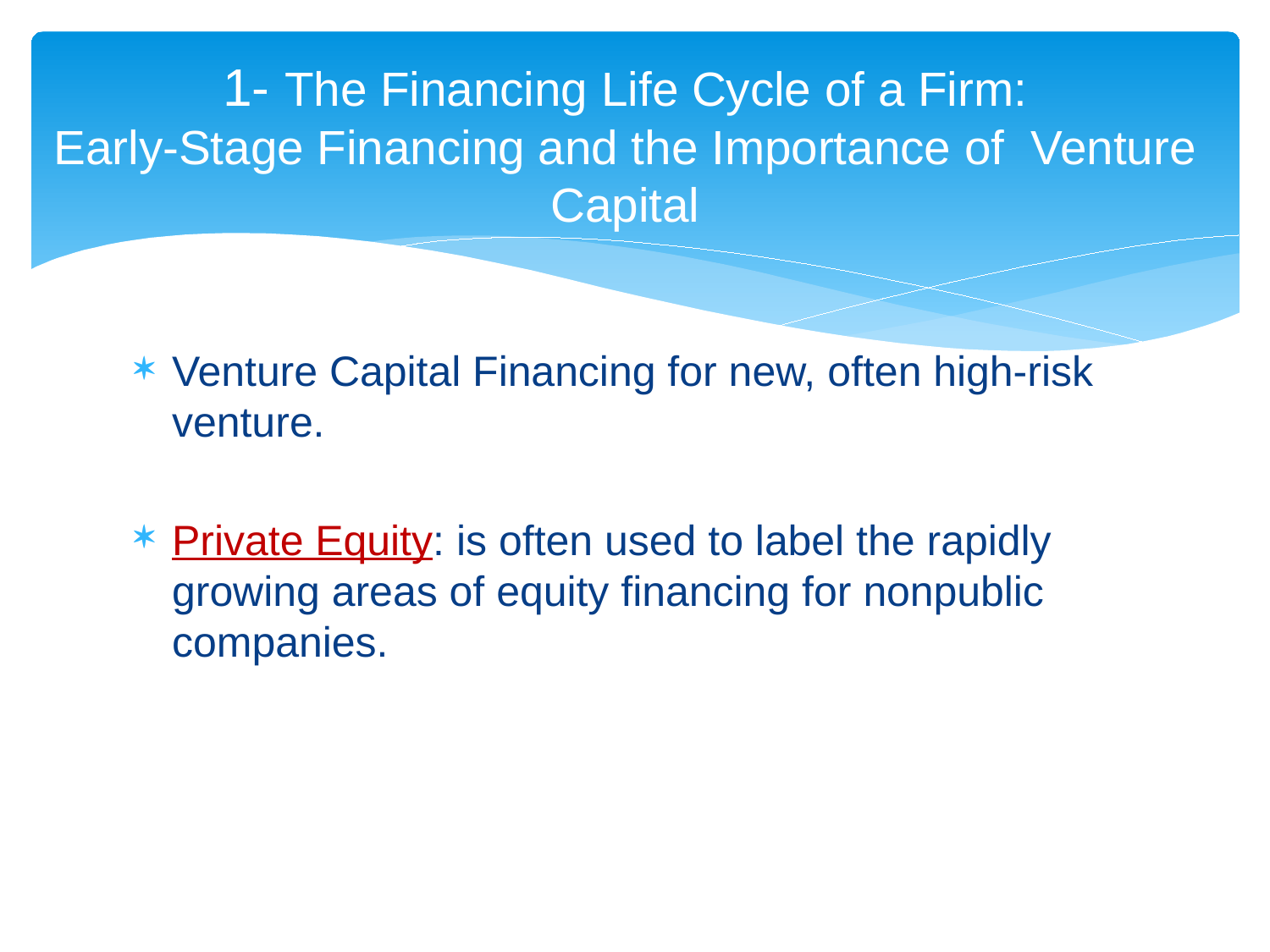

# 1- The Financing Life Cycle of a Firm: Early-Stage Financing and the Importance of  Venture Capital
Venture Capital Financing for new, often high-risk venture.

Private Equity: is often used to label the rapidly growing areas of equity financing for nonpublic companies.